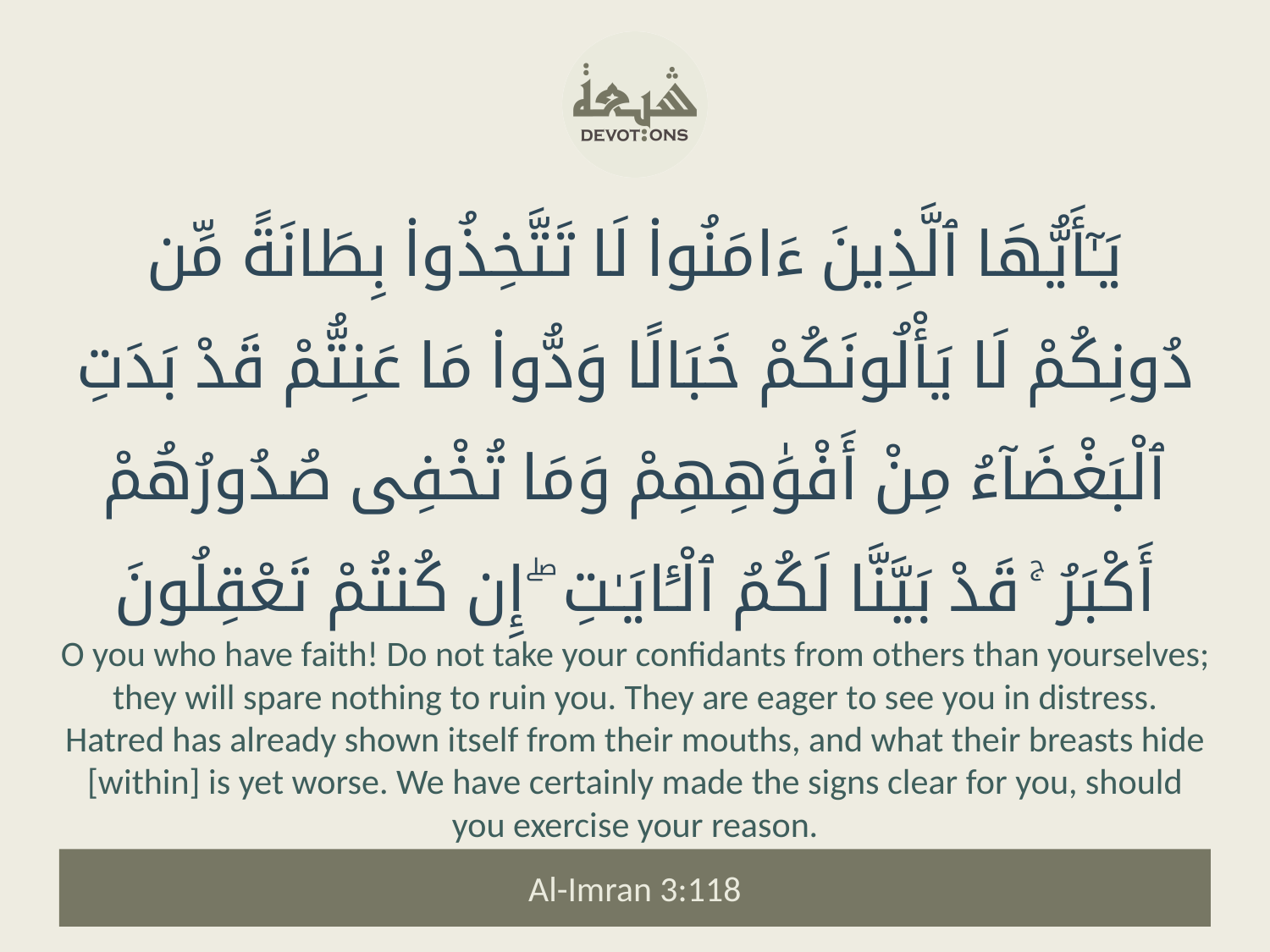

يَـٰٓأَيُّهَا ٱلَّذِينَ ءَامَنُوا۟ لَا تَتَّخِذُوا۟ بِطَانَةً مِّن دُونِكُمْ لَا يَأْلُونَكُمْ خَبَالًا وَدُّوا۟ مَا عَنِتُّمْ قَدْ بَدَتِ ٱلْبَغْضَآءُ مِنْ أَفْوَٰهِهِمْ وَمَا تُخْفِى صُدُورُهُمْ أَكْبَرُ ۚ قَدْ بَيَّنَّا لَكُمُ ٱلْـَٔايَـٰتِ ۖ إِن كُنتُمْ تَعْقِلُونَ
O you who have faith! Do not take your confidants from others than yourselves; they will spare nothing to ruin you. They are eager to see you in distress. Hatred has already shown itself from their mouths, and what their breasts hide [within] is yet worse. We have certainly made the signs clear for you, should you exercise your reason.
Al-Imran 3:118